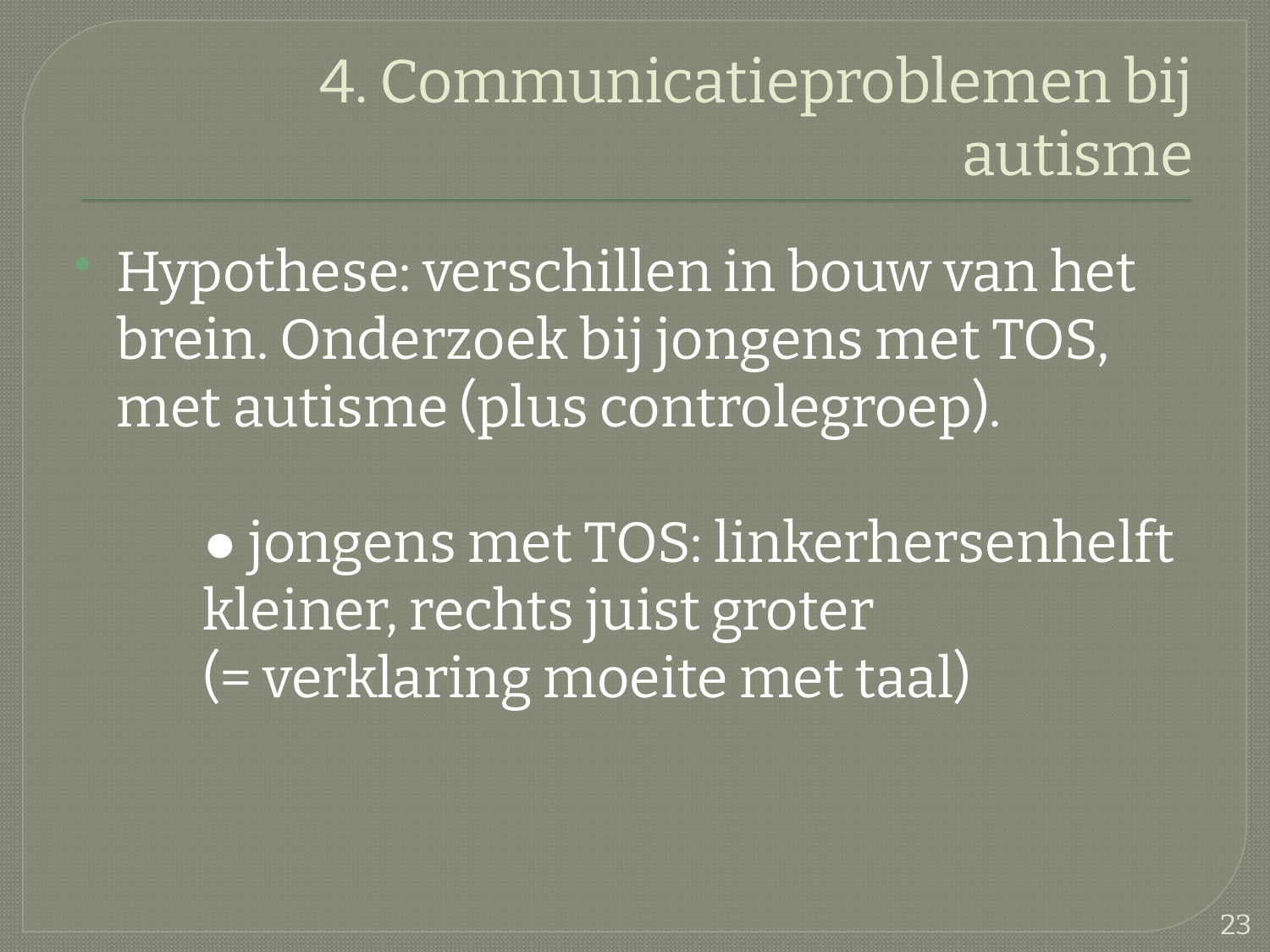

# 4. Communicatieproblemen bij autisme
Hypothese: verschillen in bouw van het brein. Onderzoek bij jongens met TOS, met autisme (plus controlegroep).

	● jongens met TOS: linkerhersenhelft 	kleiner, rechts juist groter
	(= verklaring moeite met taal)

23